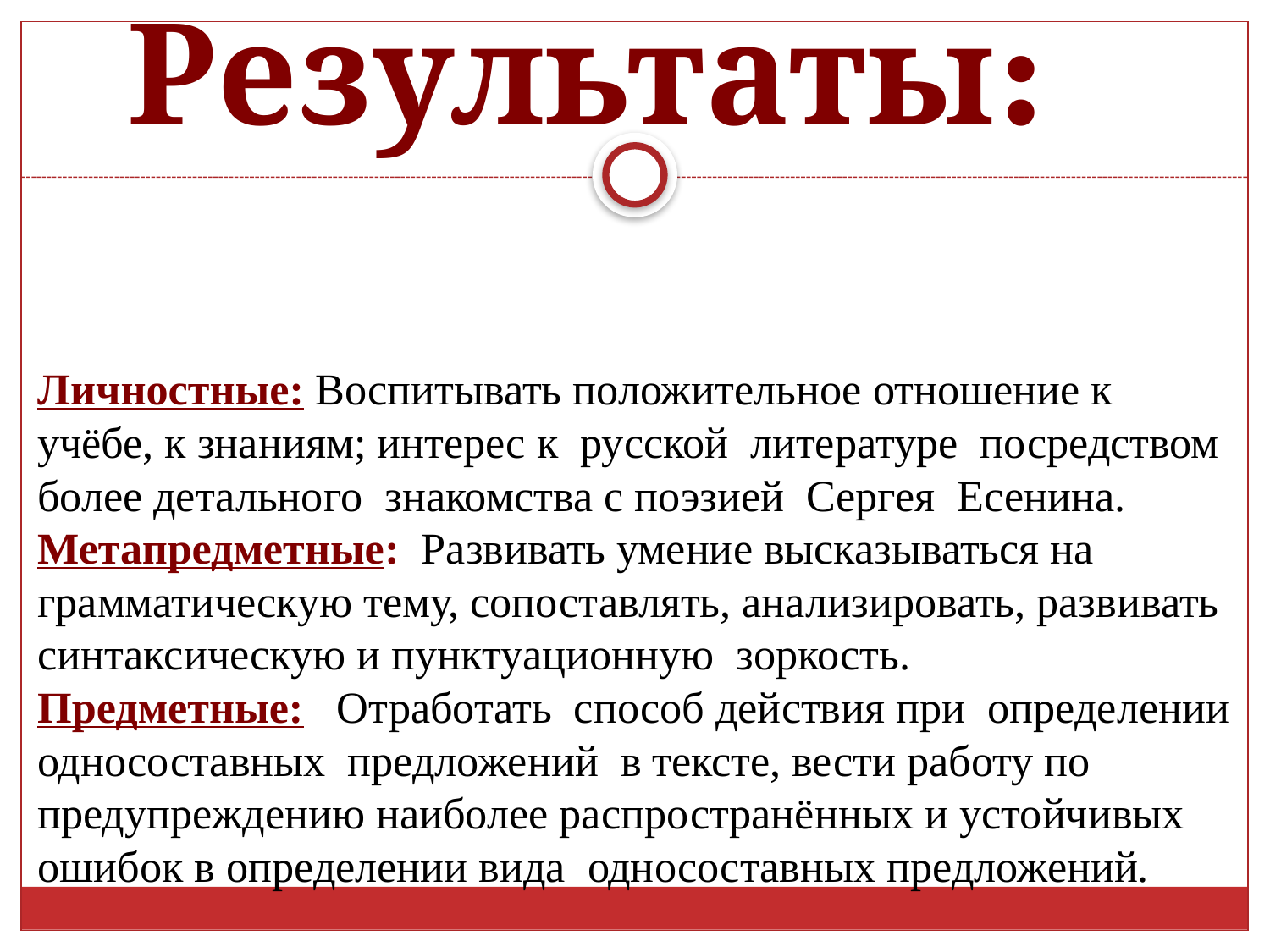

Результаты:
# Личностные: Воспитывать положительное отношение к учёбе, к знаниям; интерес к  русской  литературе  посредством  более детального  знакомства с поэзией  Сергея  Есенина. Метапредметные:  Развивать умение высказываться на грамматическую тему, сопоставлять, анализировать, развивать синтаксическую и пунктуационную  зоркость. Предметные:   Отработать  способ действия при  определении односоставных  предложений  в тексте, вести работу по предупреждению наиболее распространённых и устойчивых ошибок в определении вида  односоставных предложений.